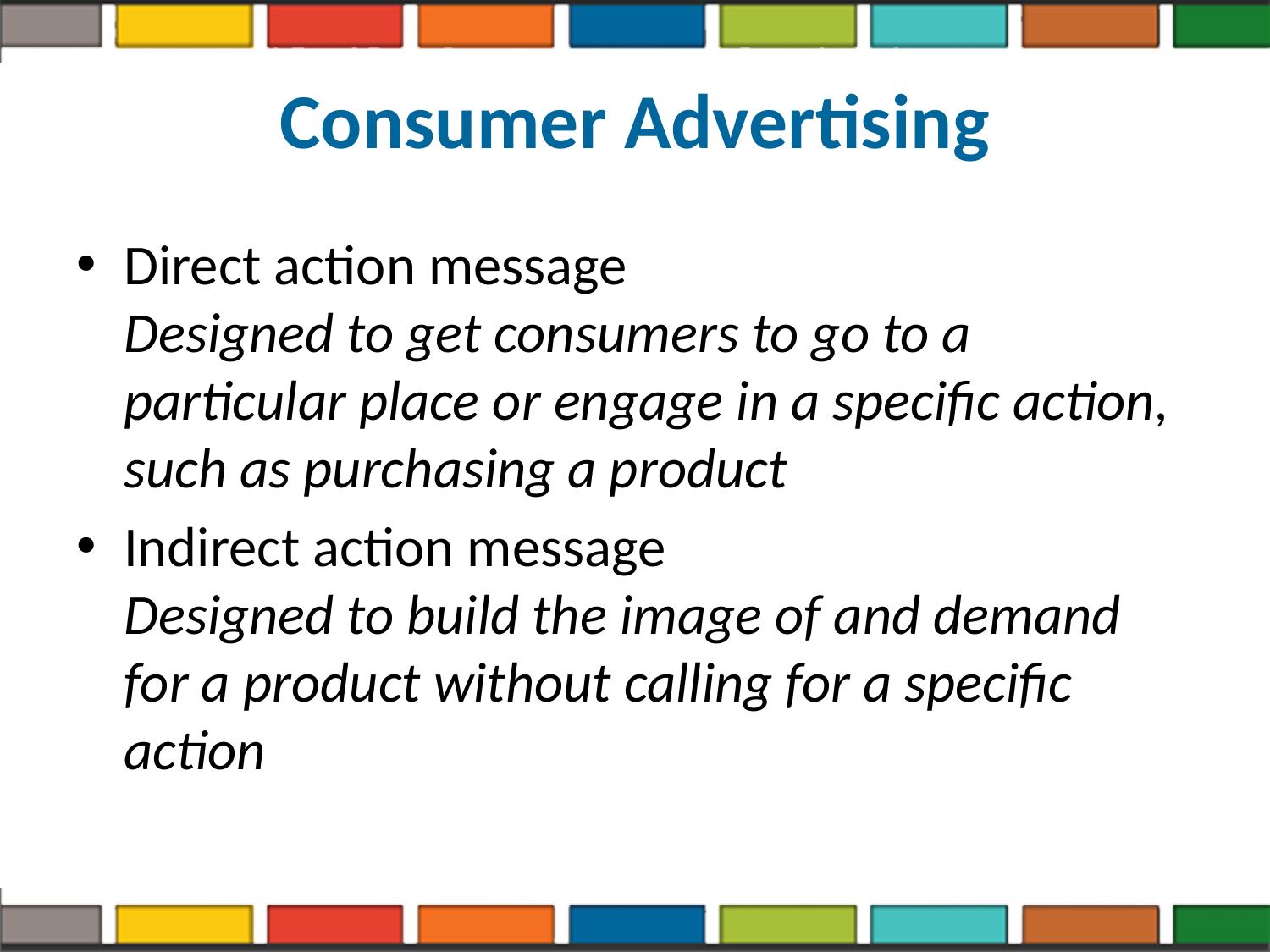

# Consumer Advertising
Direct action message
Designed to get consumers to go to a particular place or engage in a specific action, such as purchasing a product
Indirect action message
Designed to build the image of and demand for a product without calling for a specific action